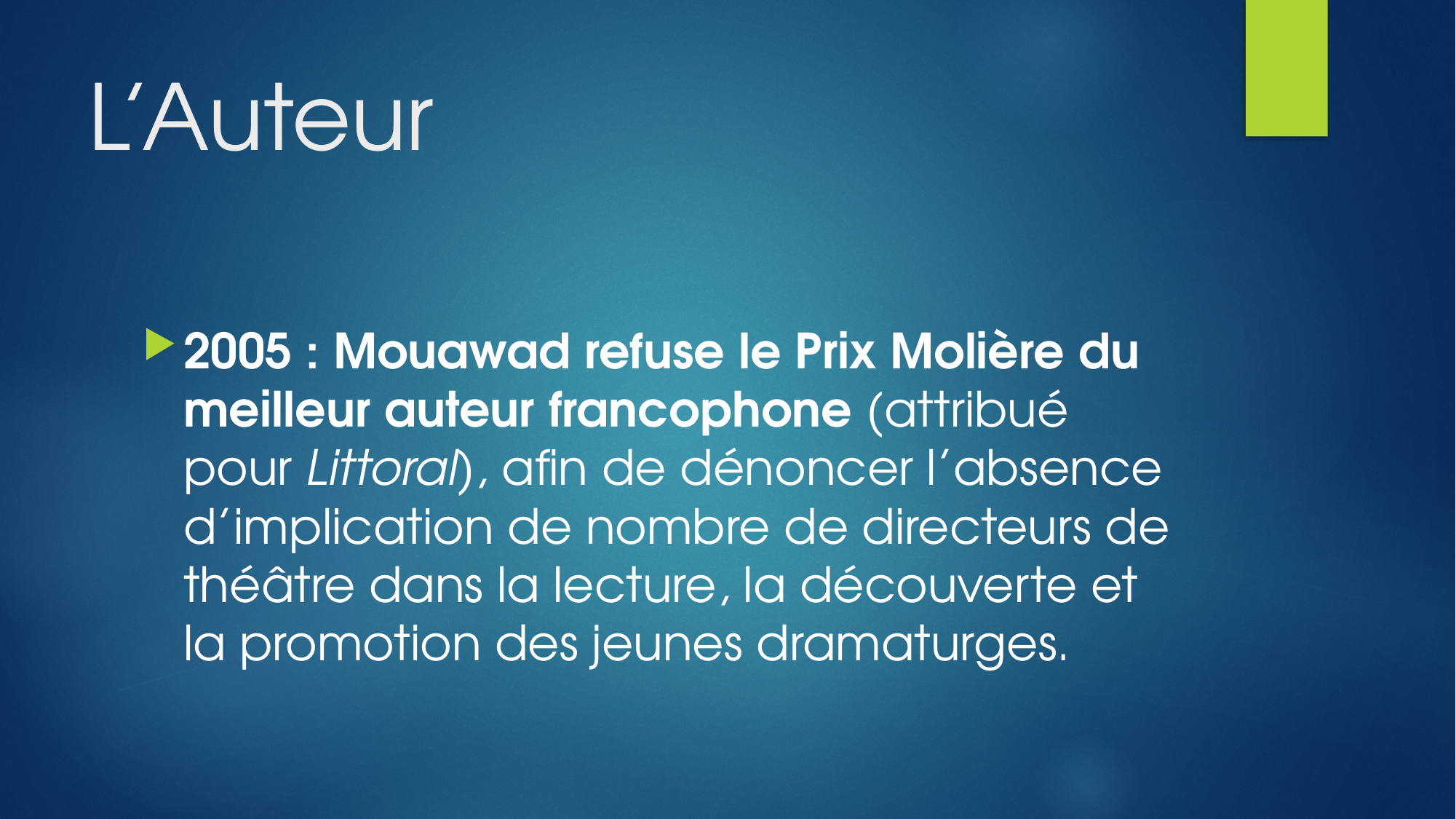

# L’Auteur

2005 : Mouawad refuse le Prix Molière du meilleur auteur francophone (attribué pour Littoral), afin de dénoncer l’absence d’implication de nombre de directeurs de théâtre dans la lecture, la découverte et la promotion des jeunes dramaturges.